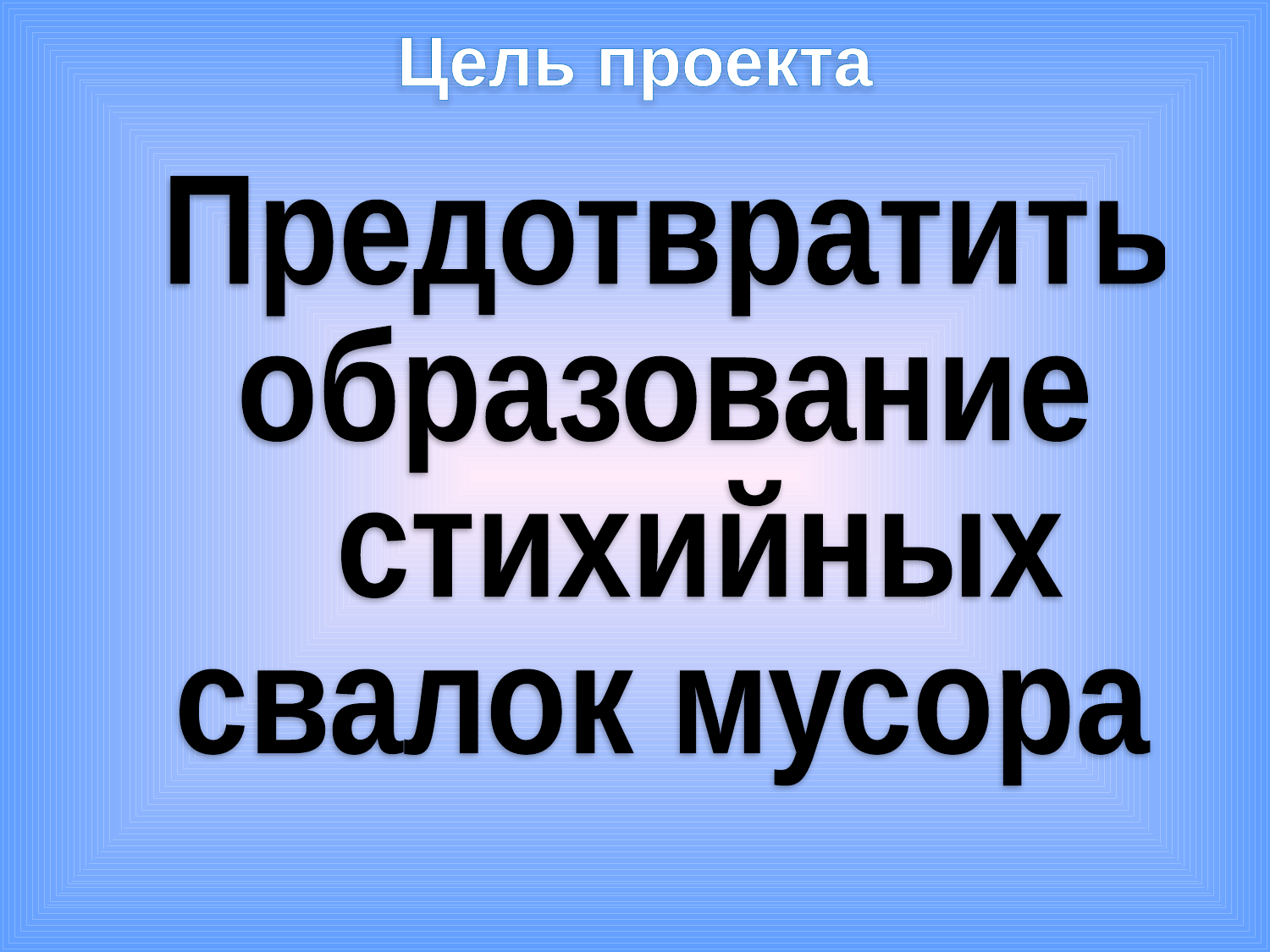

Цель проекта
Предотвратить
образование
 стихийных
свалок мусора